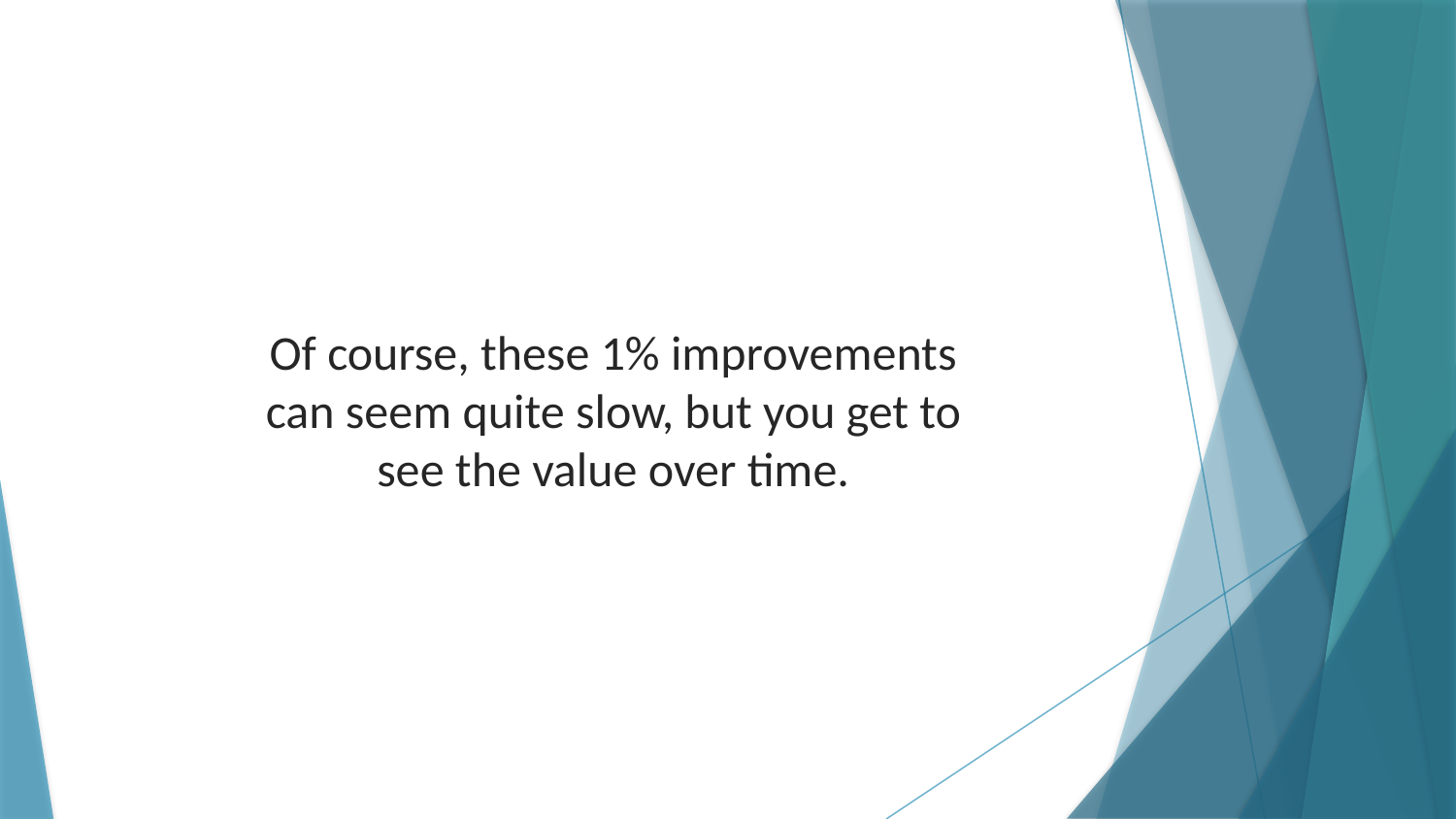

Of course, these 1% improvements can seem quite slow, but you get to see the value over time.